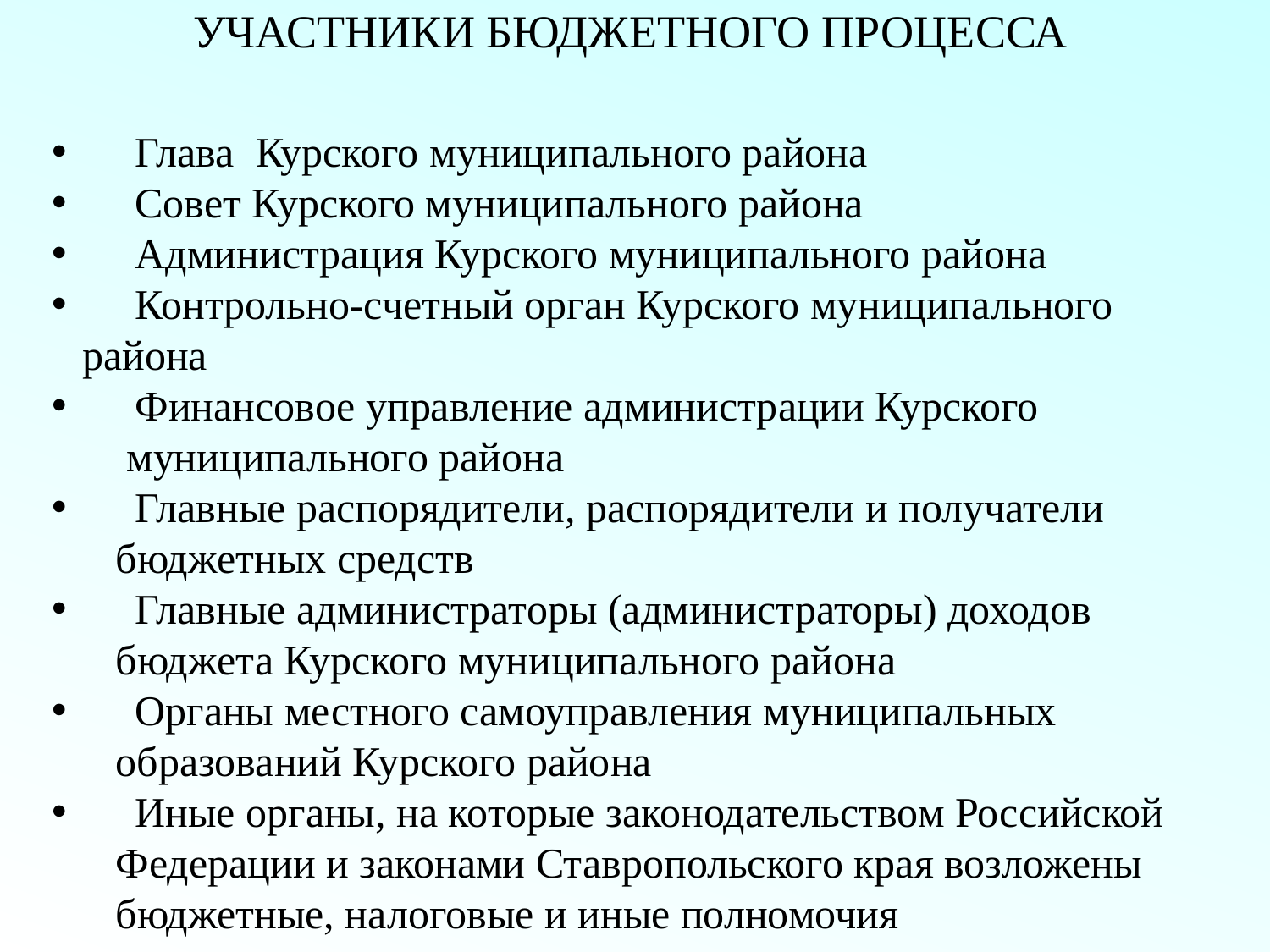

УЧАСТНИКИ БЮДЖЕТНОГО ПРОЦЕССА
     Глава  Курского муниципального района
     Совет Курского муниципального района
     Администрация Курского муниципального района
     Контрольно-счетный орган Курского муниципального района
     Финансовое управление администрации Курского
       муниципального района
     Главные распорядители, распорядители и получатели
      бюджетных средств
     Главные администраторы (администраторы) доходов
      бюджета Курского муниципального района
     Органы местного самоуправления муниципальных
      образований Курского района
     Иные органы, на которые законодательством Российской
      Федерации и законами Ставропольского края возложены
      бюджетные, налоговые и иные полномочия